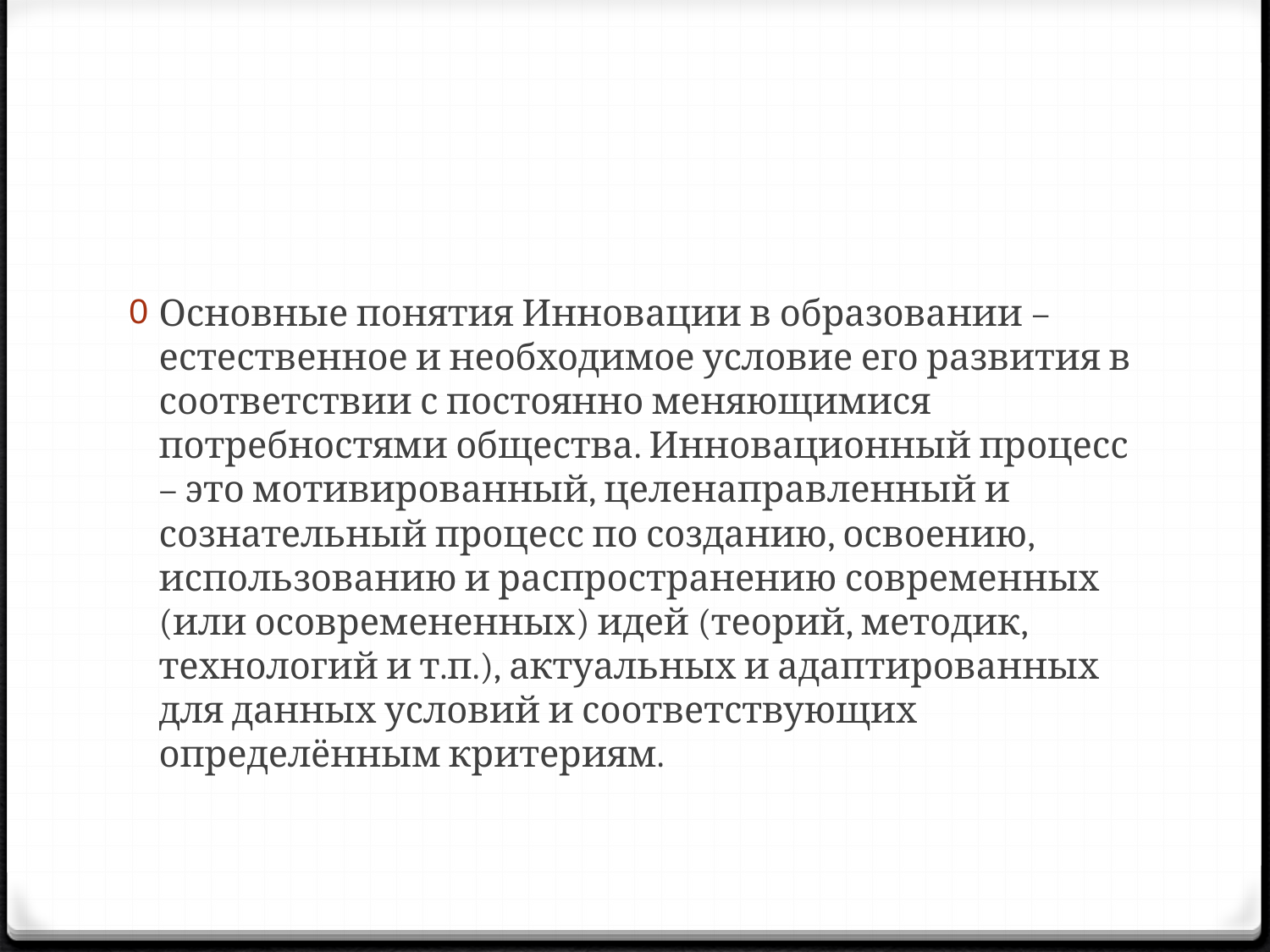

#
Основные понятия Инновации в образовании – естественное и необходимое условие его развития в соответствии с постоянно меняющимися потребностями общества. Инновационный процесс – это мотивированный, целенаправленный и сознательный процесс по созданию, освоению, использованию и распространению современных (или осовремененных) идей (теорий, методик, технологий и т.п.), актуальных и адаптированных для данных условий и соответствующих определённым критериям.